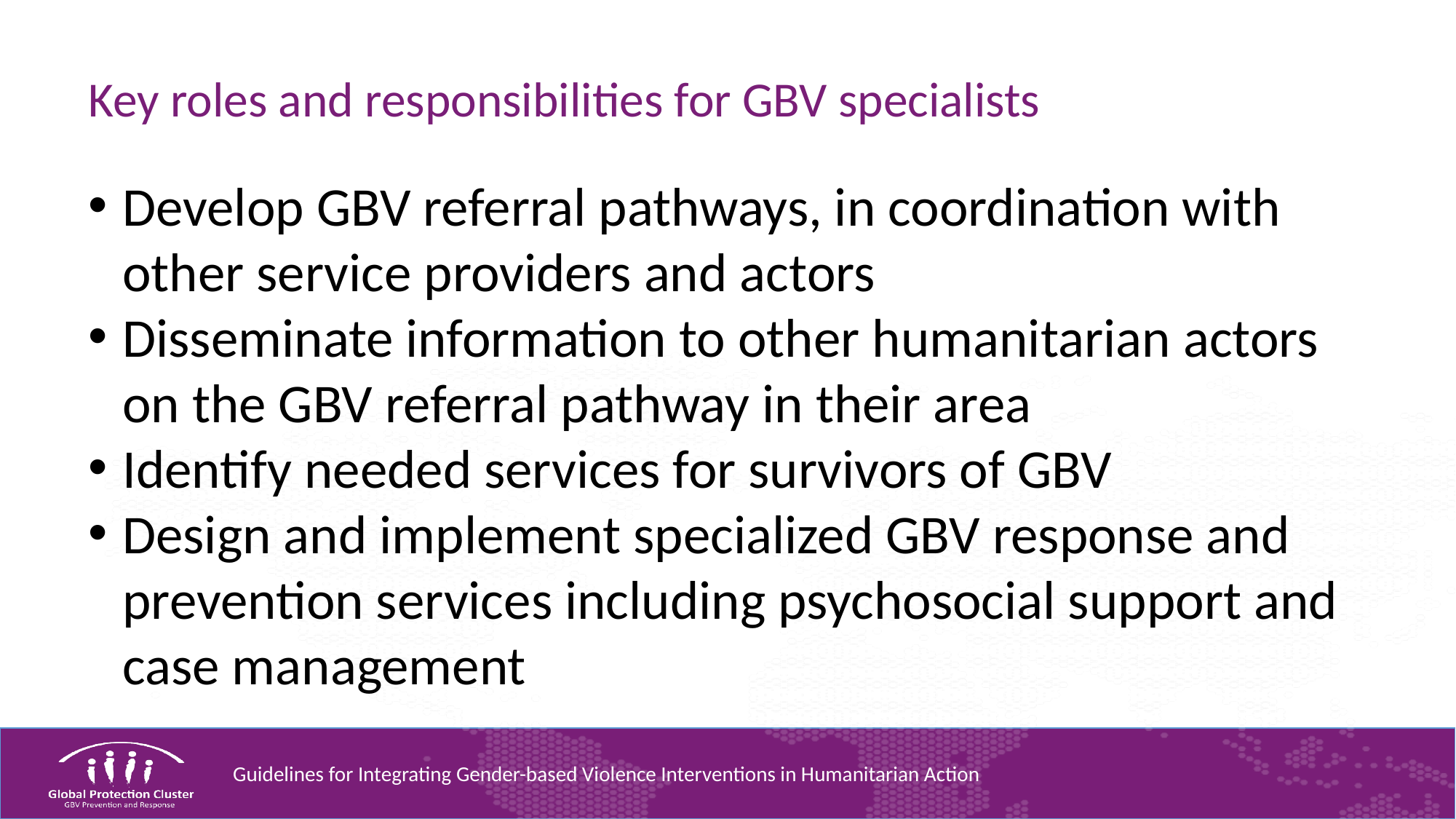

# Key roles and responsibilities for GBV specialists
Develop GBV referral pathways, in coordination with other service providers and actors
Disseminate information to other humanitarian actors on the GBV referral pathway in their area
Identify needed services for survivors of GBV
Design and implement specialized GBV response and prevention services including psychosocial support and case management